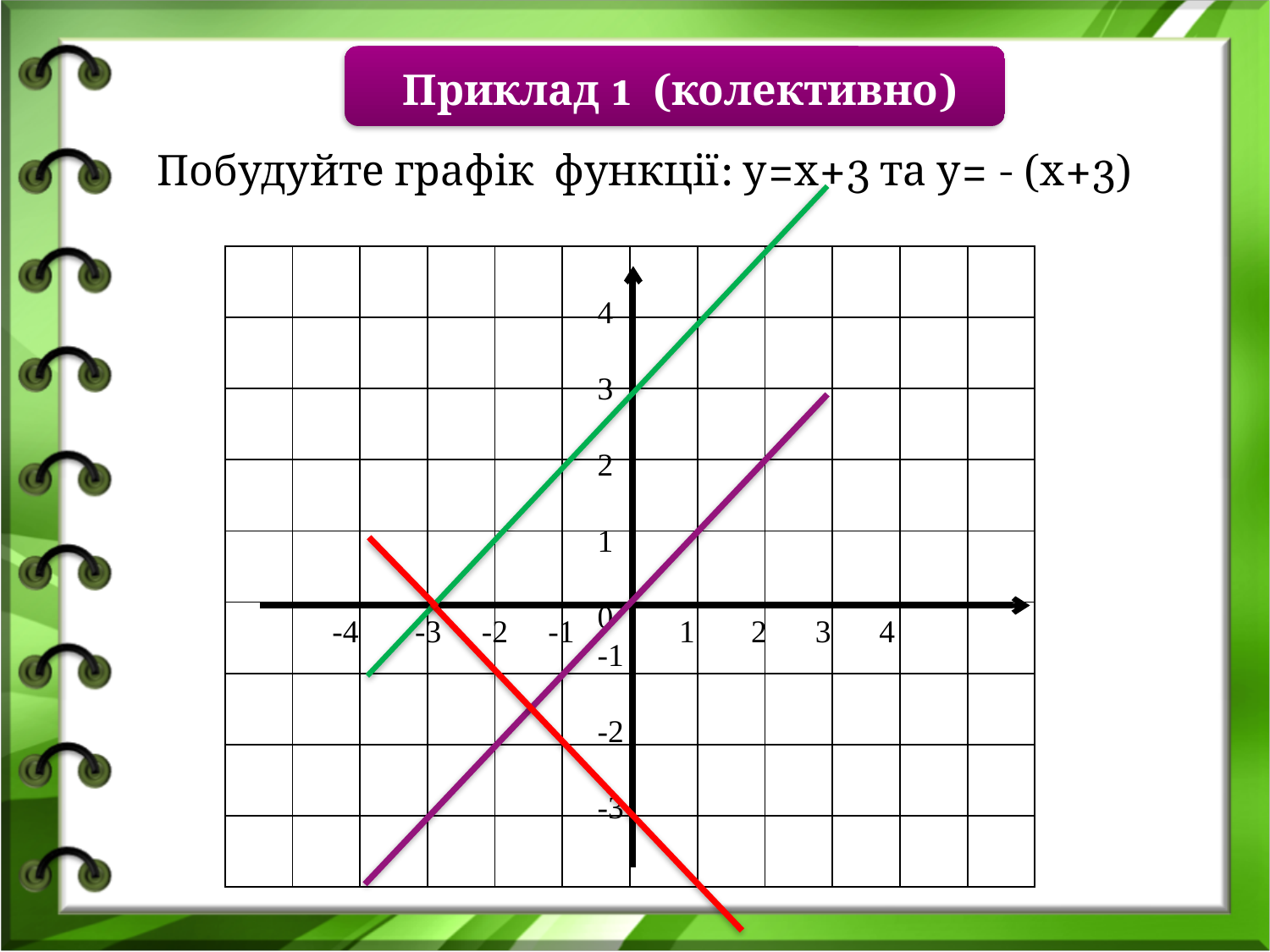

Приклад 1  (колективно)

Побудуйте графік  функції: у=х+3 та у= - (х+3)

|  |  |  |  |  |  |  |  |  |  |  |  |
| --- | --- | --- | --- | --- | --- | --- | --- | --- | --- | --- | --- |
|  |  |  |  |  |  |  |  |  |  |  |  |
|  |  |  |  |  |  |  |  |  |  |  |  |
|  |  |  |  |  |  |  |  |  |  |  |  |
|  |  |  |  |  |  |  |  |  |  |  |  |
|  |  |  |  |  |  |  |  |  |  |  |  |
|  |  |  |  |  |  |  |  |  |  |  |  |
|  |  |  |  |  |  |  |  |  |  |  |  |
|  |  |  |  |  |  |  |  |  |  |  |  |
4

3

2

1

0
-1

-2

-3

-4       -3     -2     -1             1       2      3      4